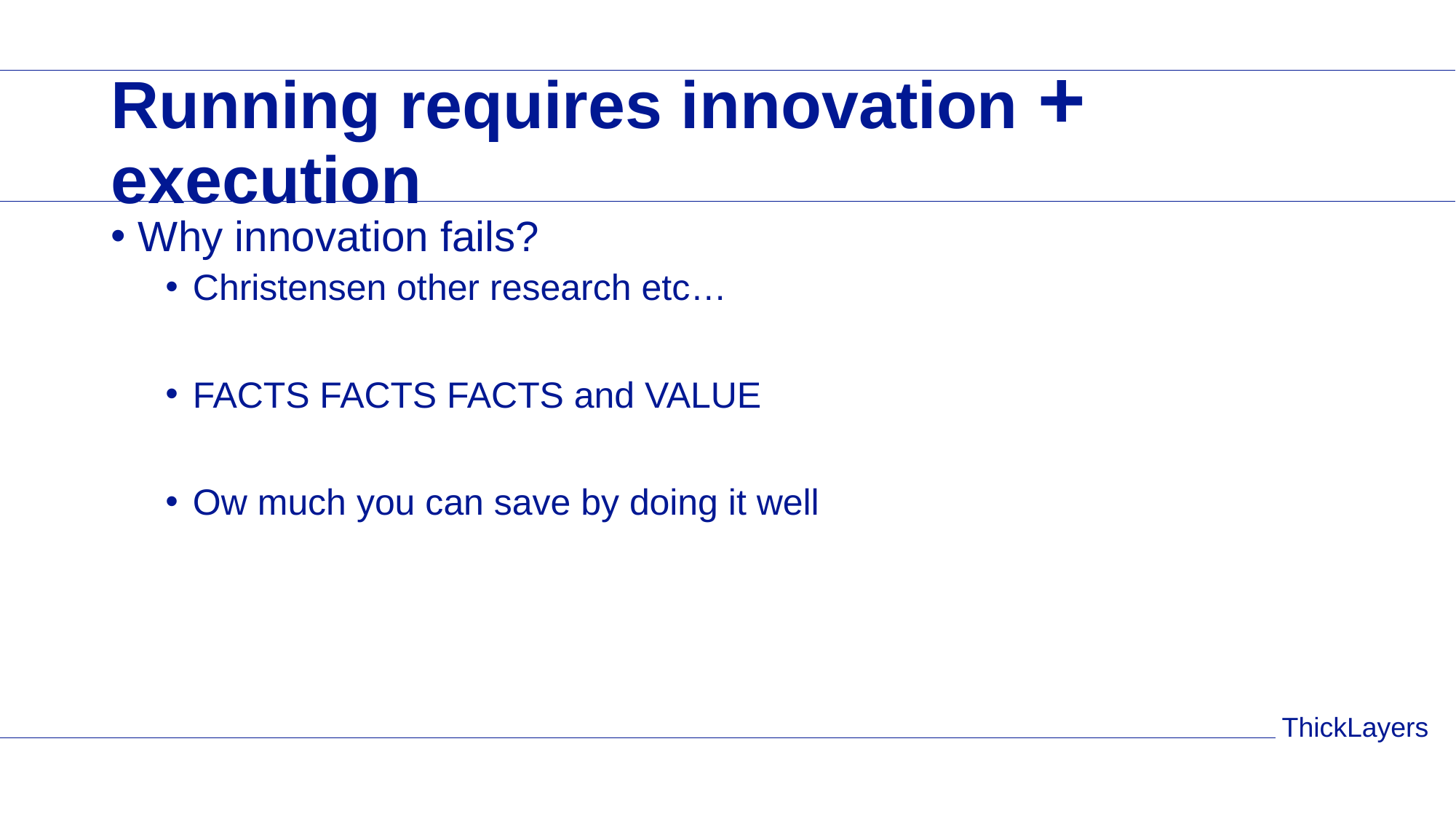

# Running requires innovation + execution
Why innovation fails?
Christensen other research etc…

FACTS FACTS FACTS and VALUE

Ow much you can save by doing it well